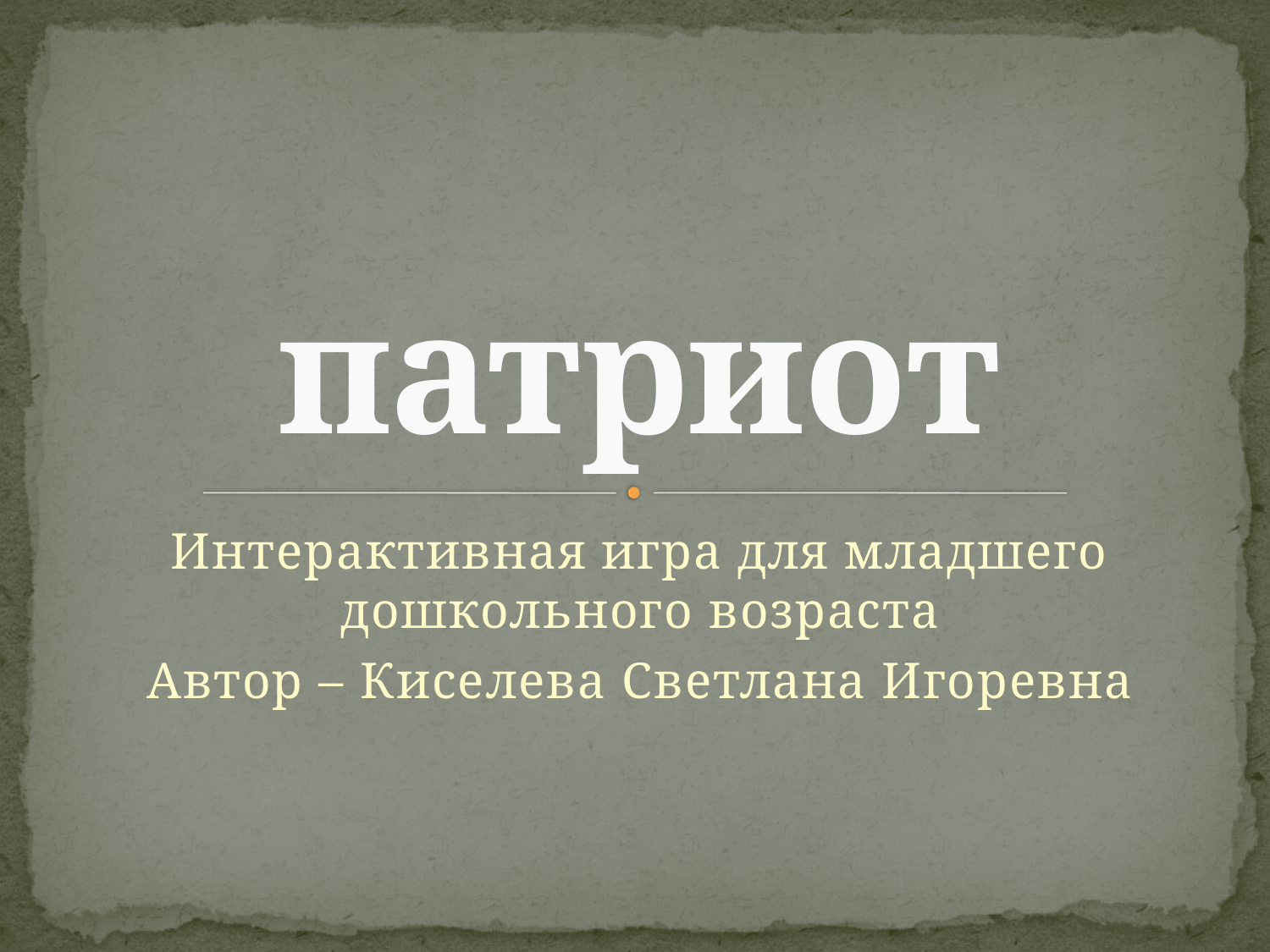

# патриот
Интерактивная игра для младшего дошкольного возраста
Автор – Киселева Светлана Игоревна